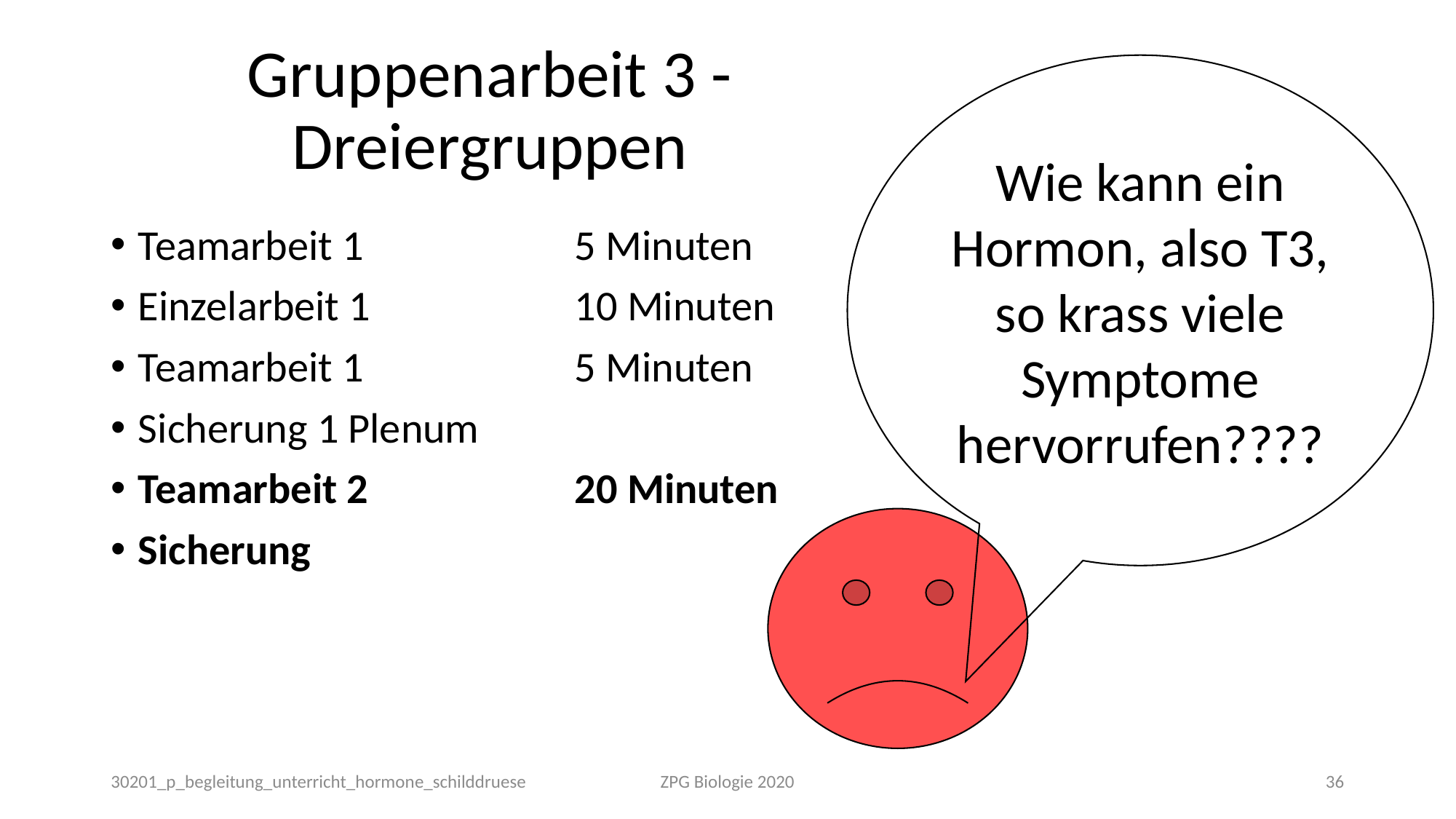

# Gruppenarbeit 3 -Dreiergruppen
Wie kann ein Hormon, also T3, so krass viele Symptome hervorrufen????
Teamarbeit 1		5 Minuten
Einzelarbeit 1		10 Minuten
Teamarbeit 1		5 Minuten
Sicherung 1 Plenum
Teamarbeit 2		20 Minuten
Sicherung

30201_p_begleitung_unterricht_hormone_schilddruese
ZPG Biologie 2020
36